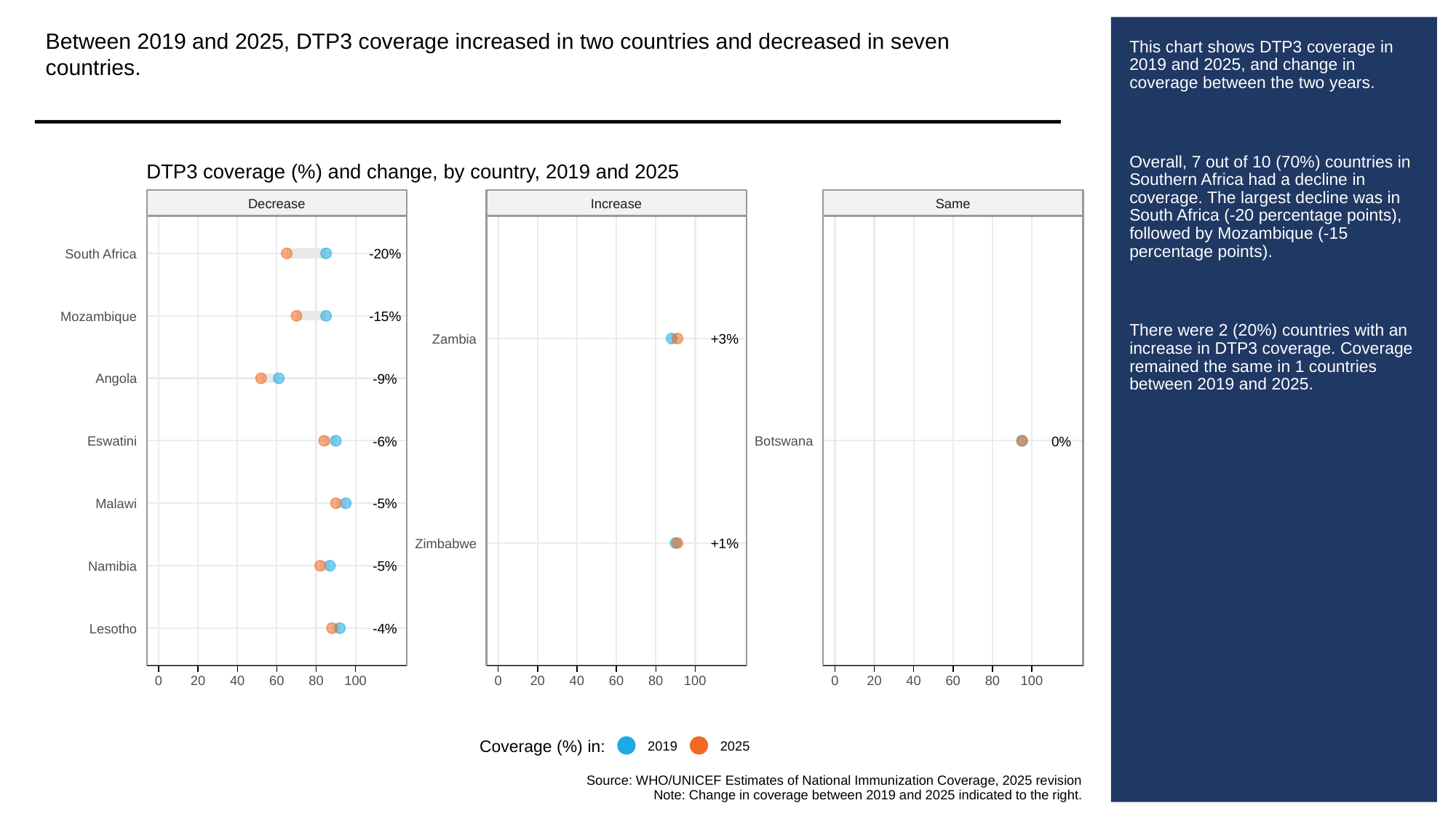

Between 2019 and 2025, DTP3 coverage increased in two countries and decreased in seven countries.
# This chart shows DTP3 coverage in 2019 and 2025, and change in coverage between the two years.

Overall, 7 out of 10 (70%) countries in Southern Africa had a decline in coverage. The largest decline was in South Africa (-20 percentage points), followed by Mozambique (-15 percentage points).

There were 2 (20%) countries with an increase in DTP3 coverage. Coverage remained the same in 1 countries between 2019 and 2025.

DTP3 coverage (%) and change, by country, 2019 and 2025

Decrease
Increase
Same

-20%
South Africa

-15%
Mozambique

+3%
Zambia

-9%
Angola

-6%
0%
Eswatini
Botswana

-5%
Malawi

+1%
Zimbabwe

-5%
Namibia

-4%
Lesotho

0
20
40
60
80
100
0
20
40
60
80
100
0
20
40
60
80
100

Coverage (%) in:
2019
2025
Source: WHO/UNICEF Estimates of National Immunization Coverage, 2025 revision
Note: Change in coverage between 2019 and 2025 indicated to the right.